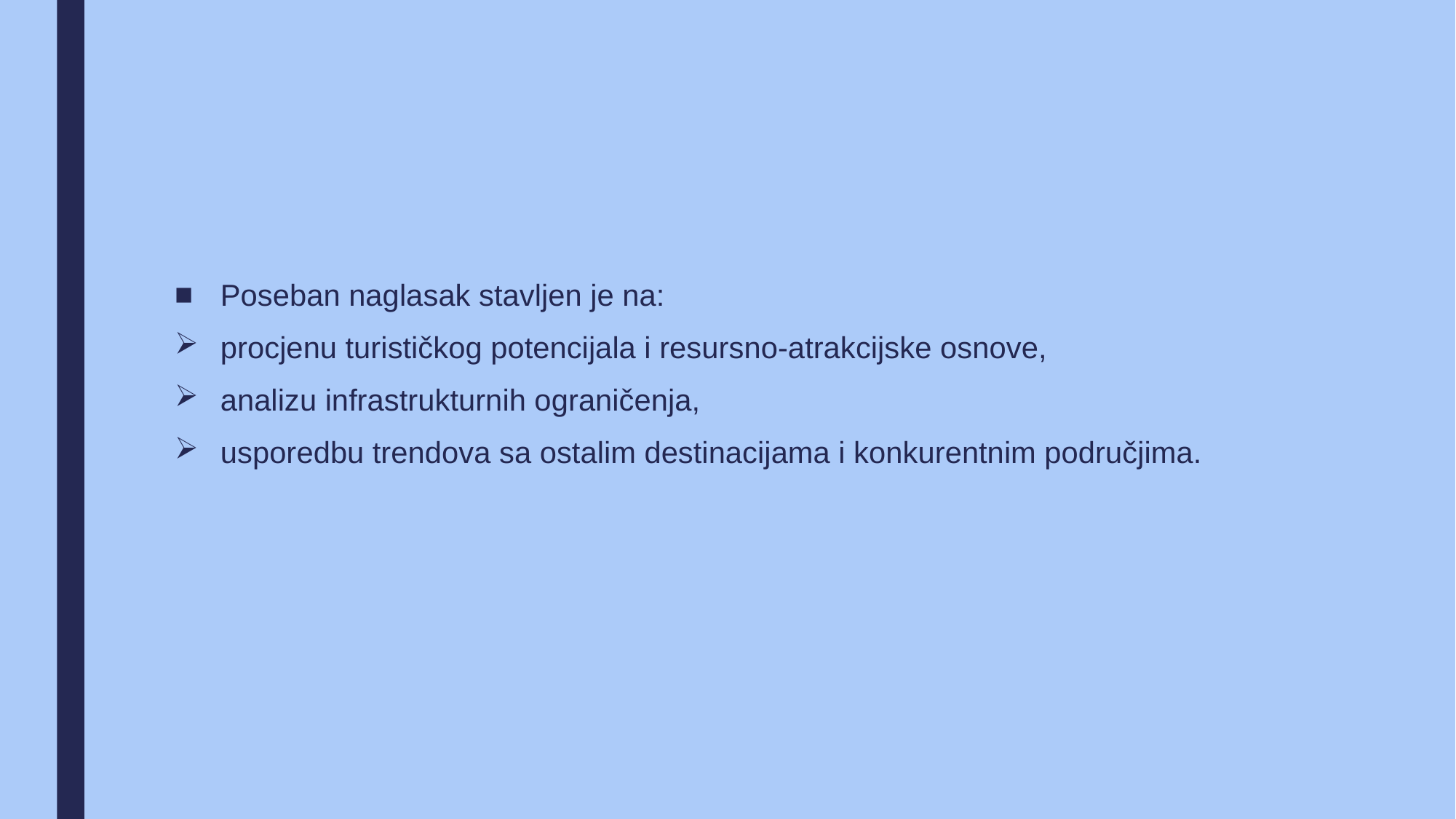

Poseban naglasak stavljen je na:
procjenu turističkog potencijala i resursno-atrakcijske osnove,
analizu infrastrukturnih ograničenja,
usporedbu trendova sa ostalim destinacijama i konkurentnim područjima.